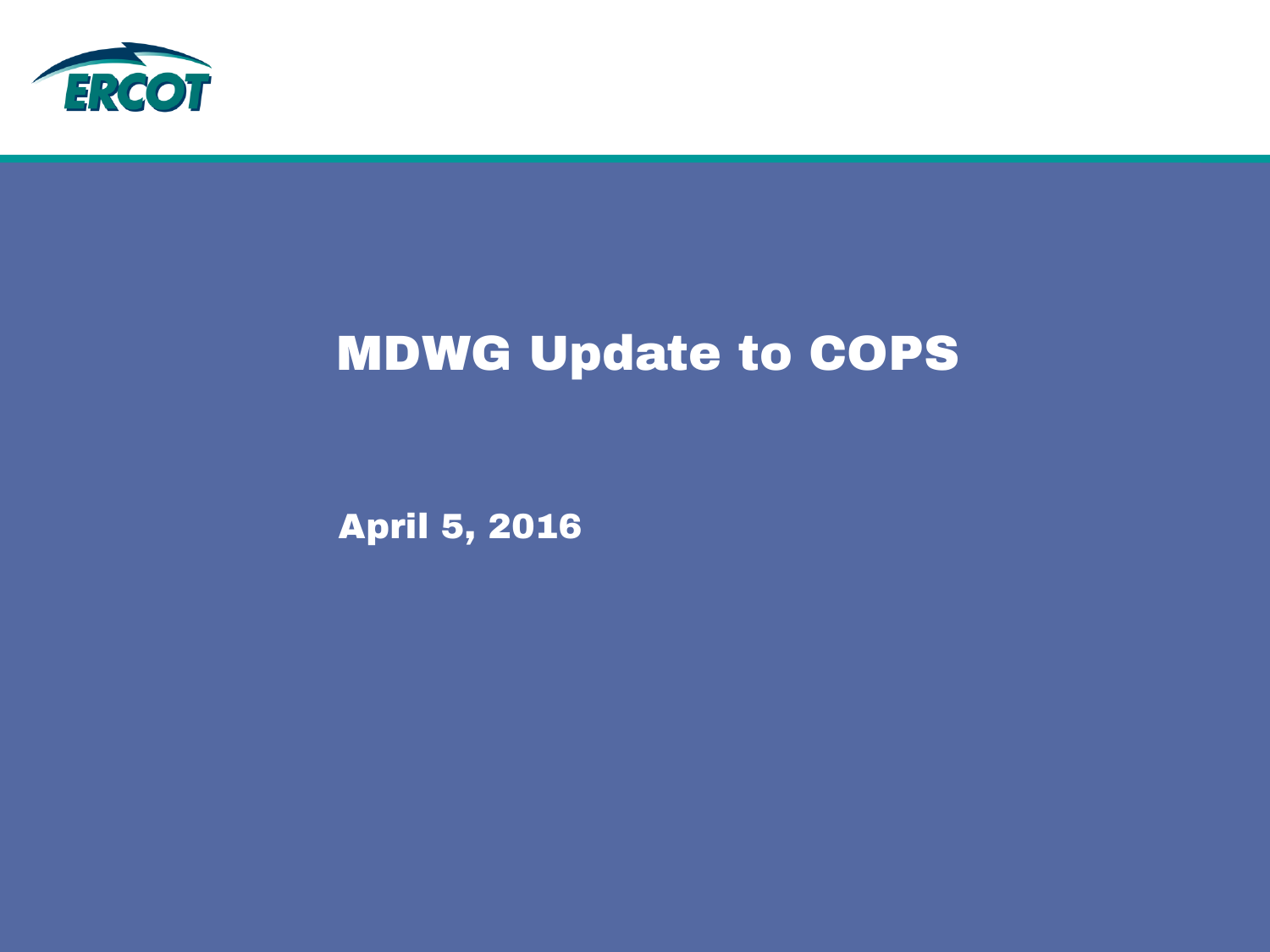

# MDWG Update to COPS
April 5, 2016